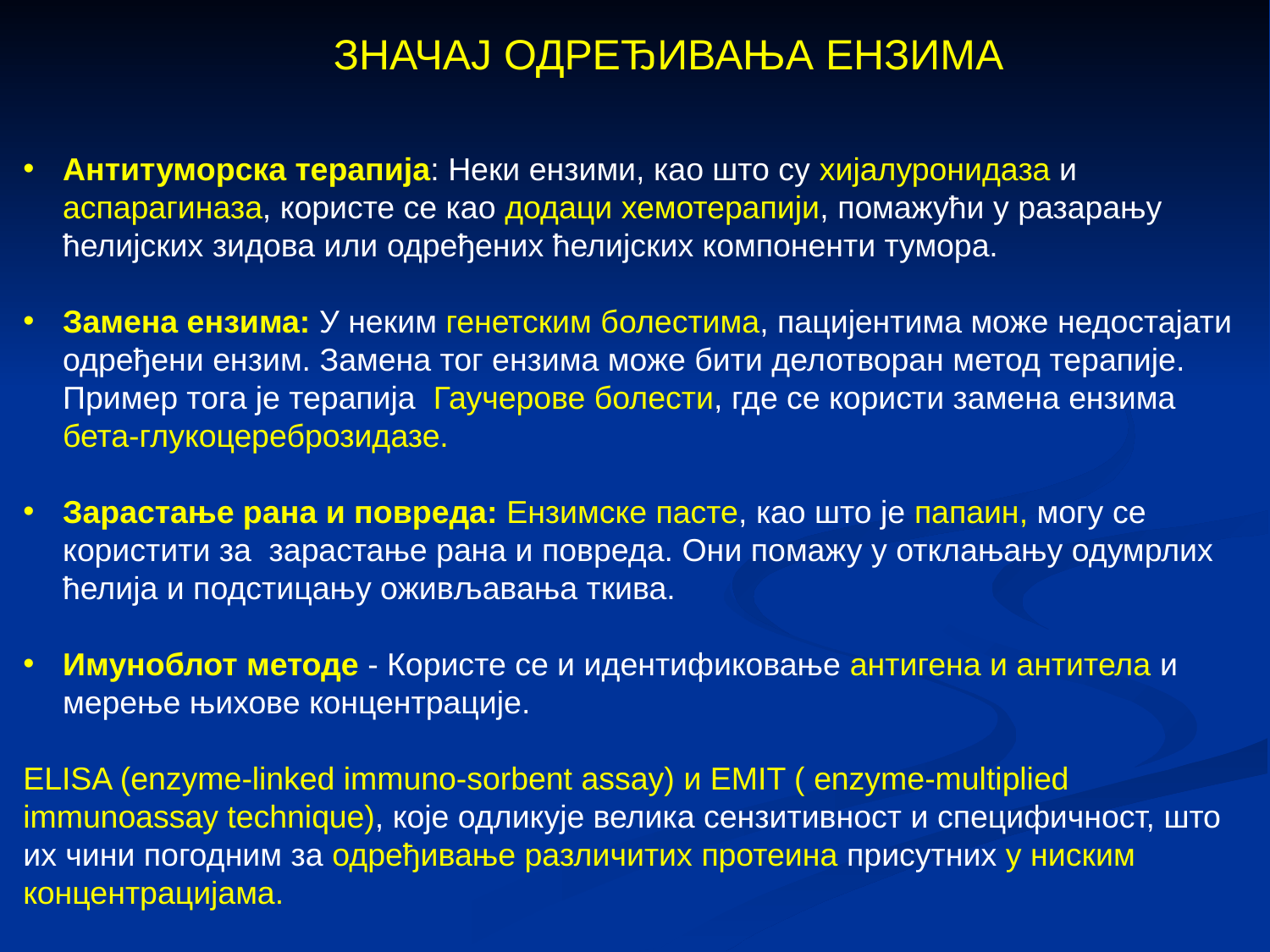

ЗНАЧАЈ ОДРЕЂИВАЊА ЕНЗИМА
Антитуморска терапија: Неки ензими, као што су хијалуронидаза и аспарагиназа, користе се као додаци хемотерапији, помажући у разарању ћелијских зидова или одређених ћелијских компоненти тумора.

Замена ензима: У неким генетским болестима, пацијентима може недостајати одређени ензим. Замена тог ензима може бити делотворан метод терапије. Пример тога је терапија  Гаучерове болести, где се користи замена ензима бета-глукоцереброзидазе.

Зарастање рана и повреда: Ензимске пасте, као што је папаин, могу се користити за  зарастање рана и повреда. Они помажу у отклањању одумрлих ћелија и подстицању оживљавања ткива.

Имуноблот методе - Користе се и идентификовање антигена и антитела и мерење њихове концентрације.

ELISA (enzyme-linked immuno-sorbent assay) и EMIT ( enzyme-multiplied immunoassay technique), које одликује велика сензитивност и специфичност, што их чини погодним за одређивање различитих протеина присутних у ниским концентрацијама.